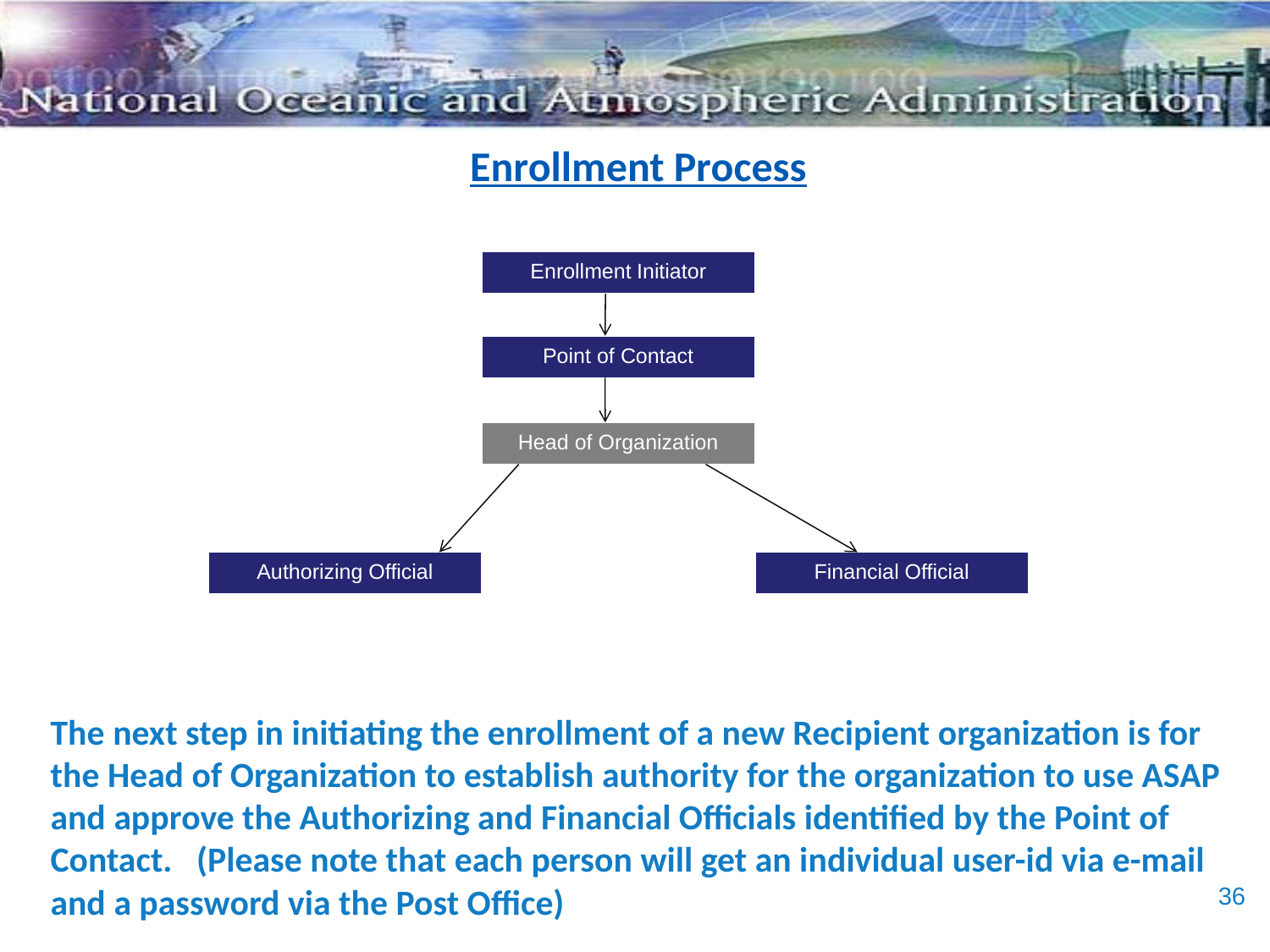

Enrollment Process

Enrollment Initiator
Point of Contact
Head of Organization
Authorizing Official
Financial Official
The next step in initiating the enrollment of a new Recipient organization is for the Head of Organization to establish authority for the organization to use ASAP and approve the Authorizing and Financial Officials identified by the Point of Contact.   (Please note that each person will get an individual user-id via e-mail and a password via the Post Office)
36